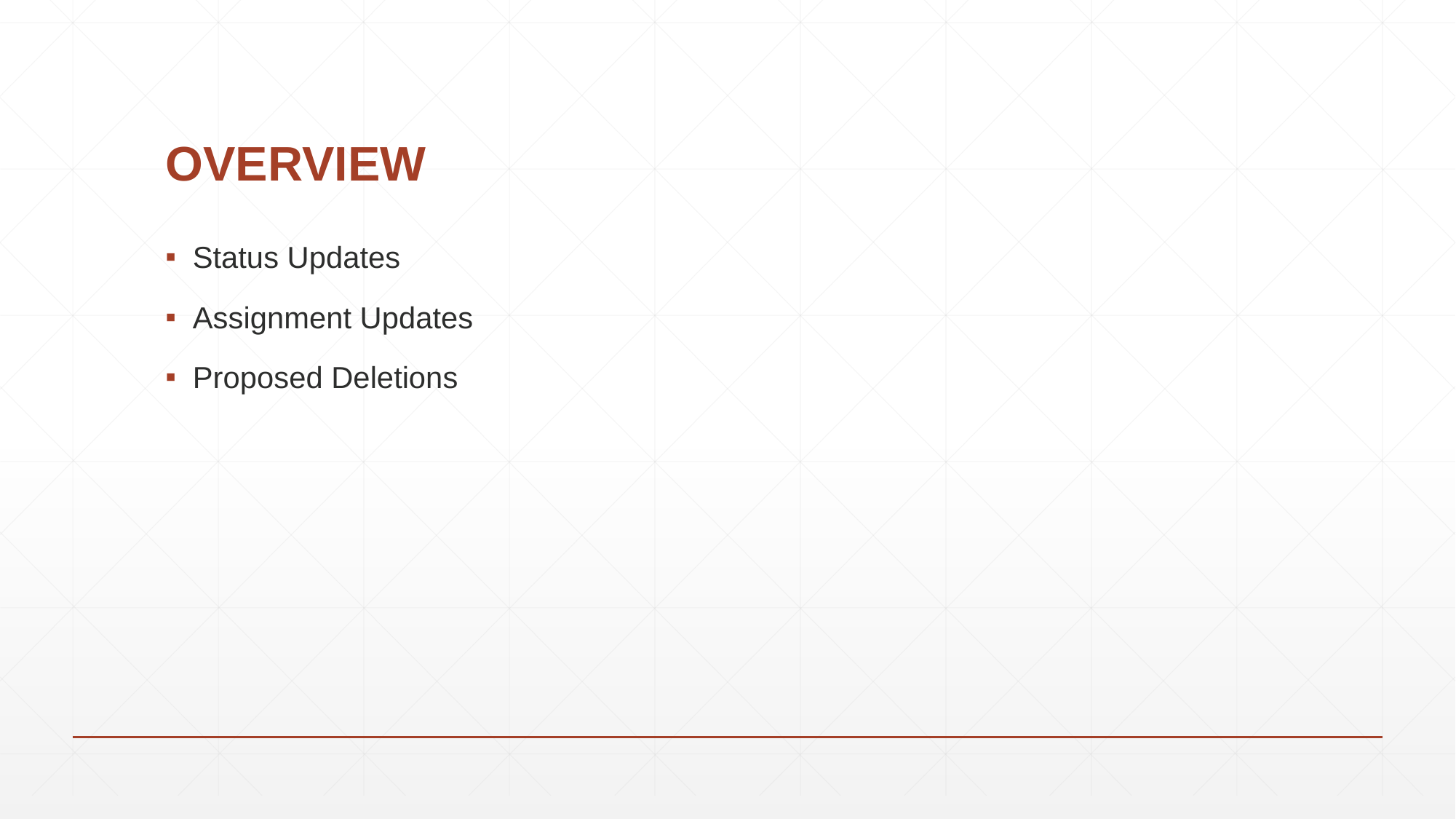

# OVERVIEW
Status Updates
Assignment Updates
Proposed Deletions